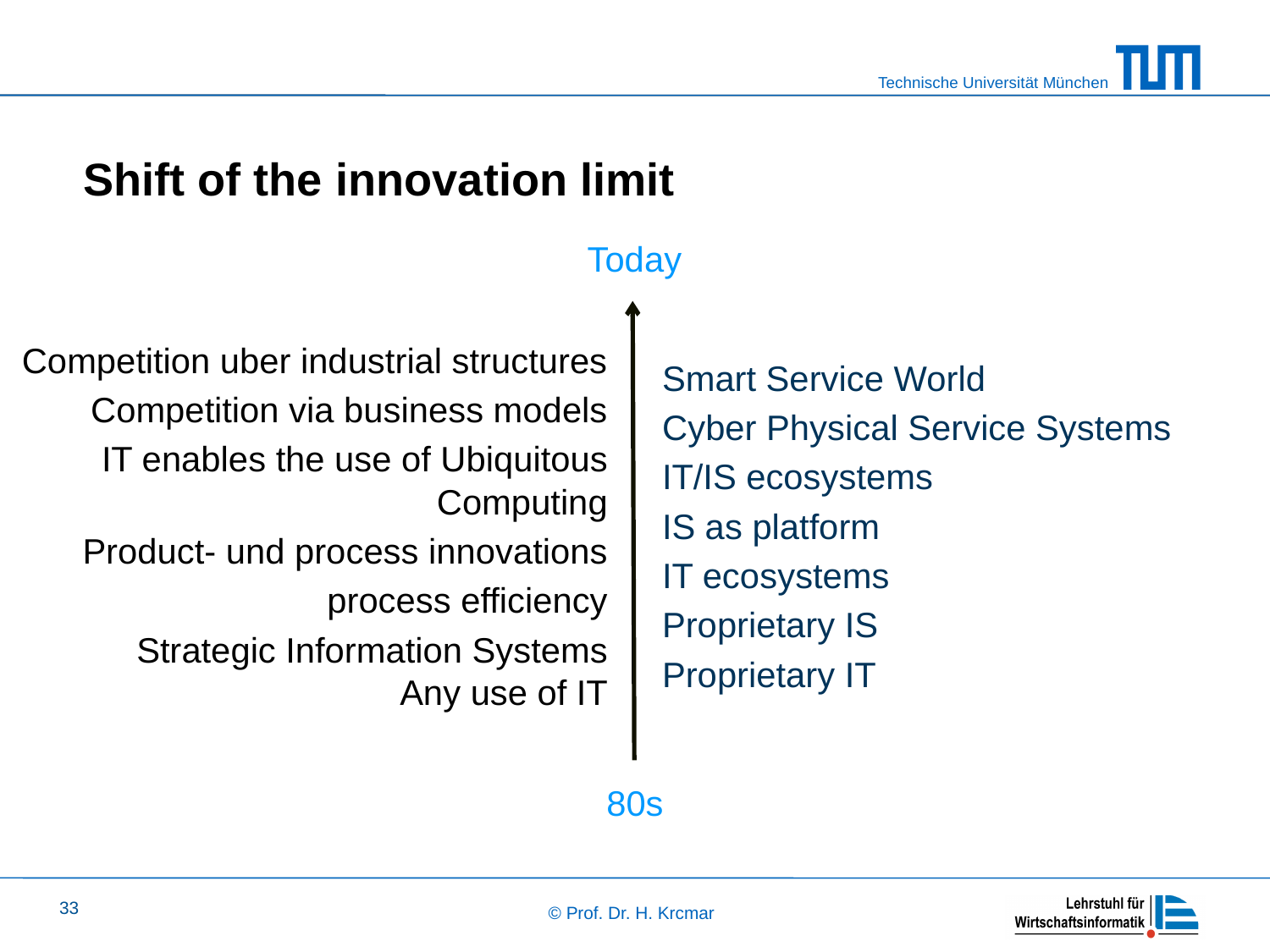

# Shift of the innovation limit
Today
80s
Competition uber industrial structures
Competition via business models
IT enables the use of Ubiquitous Computing
Product- und process innovations
process efficiency
Strategic Information Systems
Any use of IT
Smart Service World
Cyber Physical Service Systems
IT/IS ecosystems
IS as platform
IT ecosystems
Proprietary IS
Proprietary IT